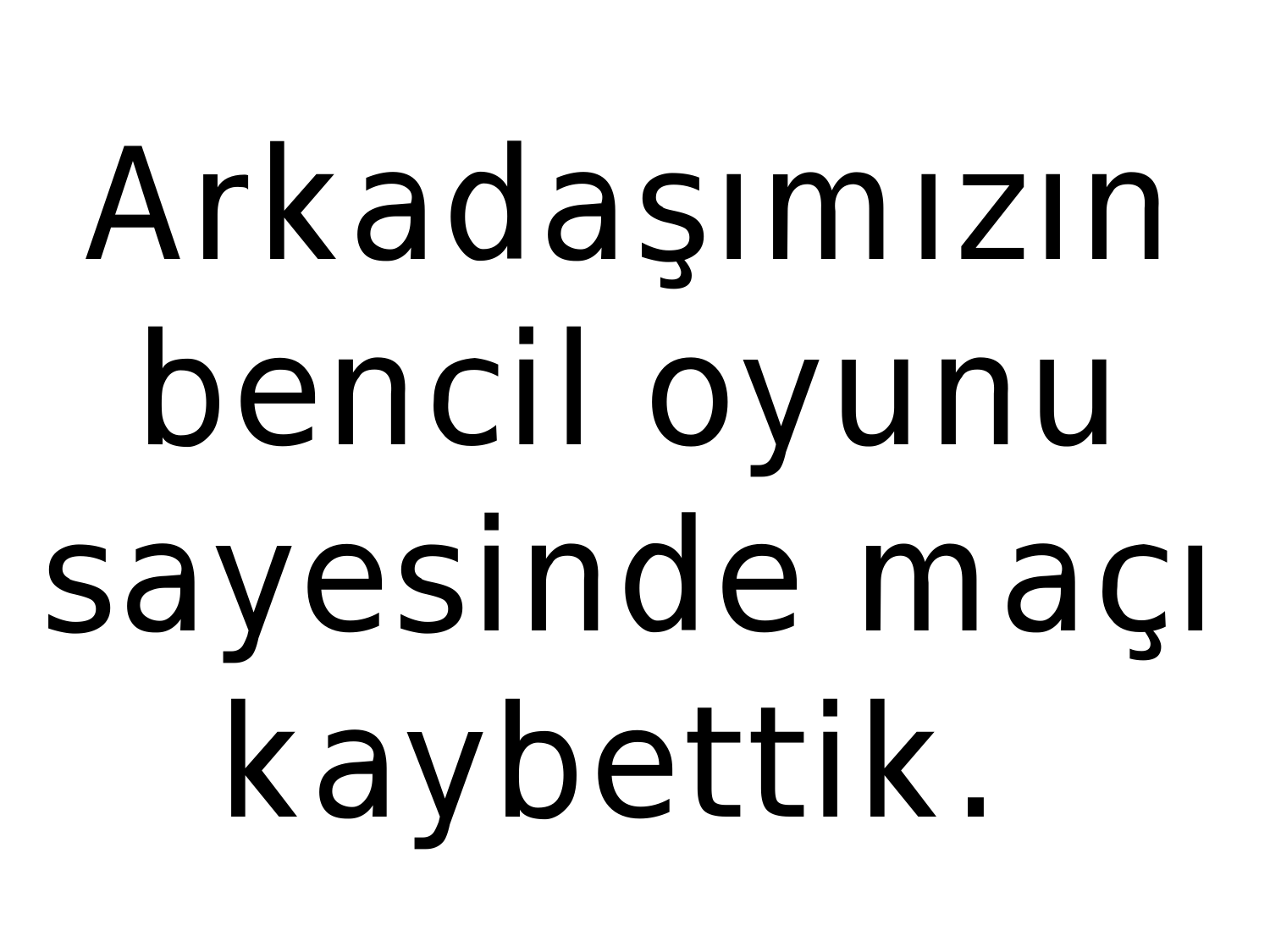

# Arkadaşımızın bencil oyunu sayesinde maçı kaybettik.